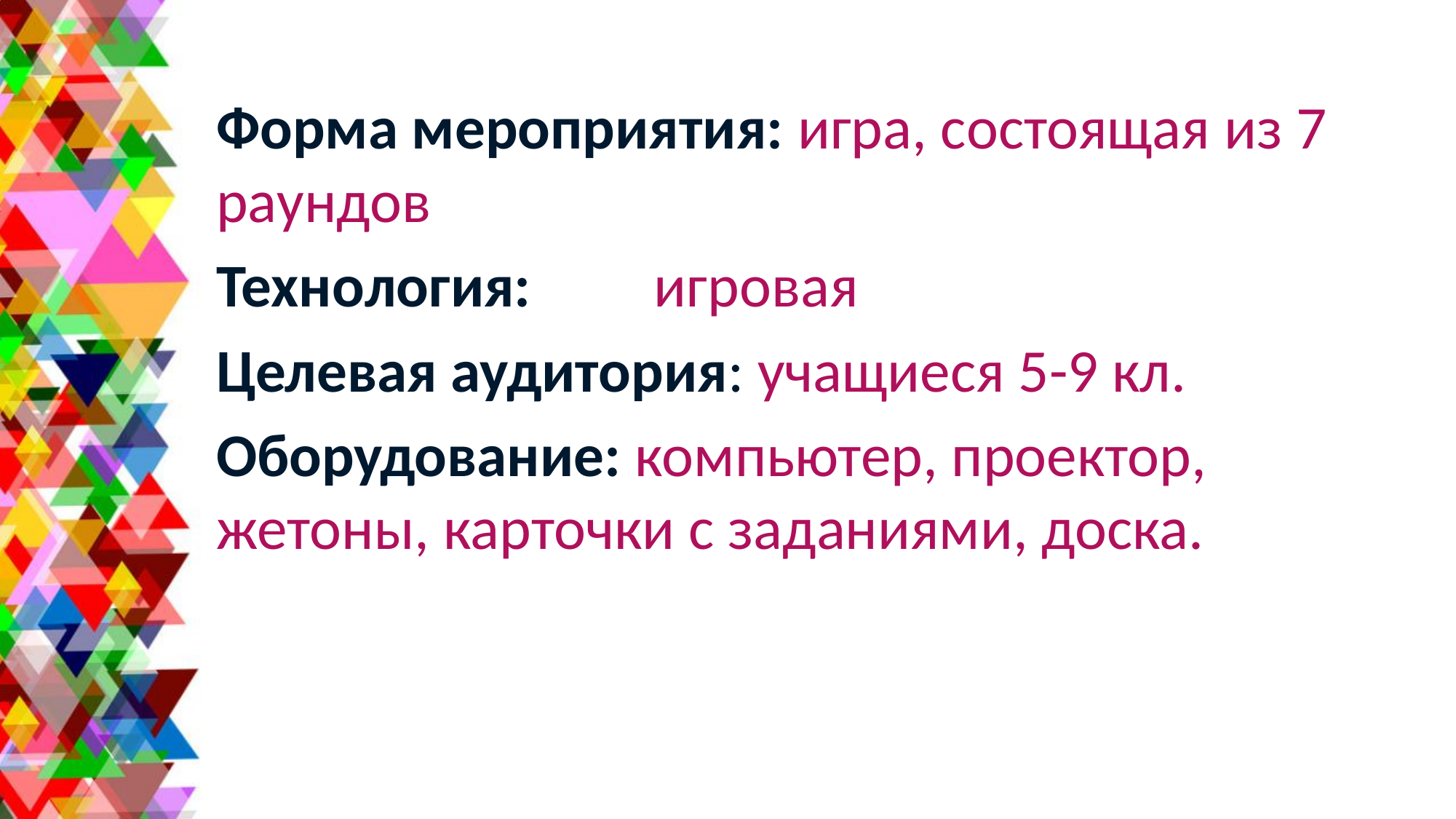

Форма мероприятия: игра, состоящая из 7 раундов
Технология:         игровая
Целевая аудитория: учащиеся 5-9 кл.
Оборудование: компьютер, проектор, жетоны, карточки с заданиями, доска.